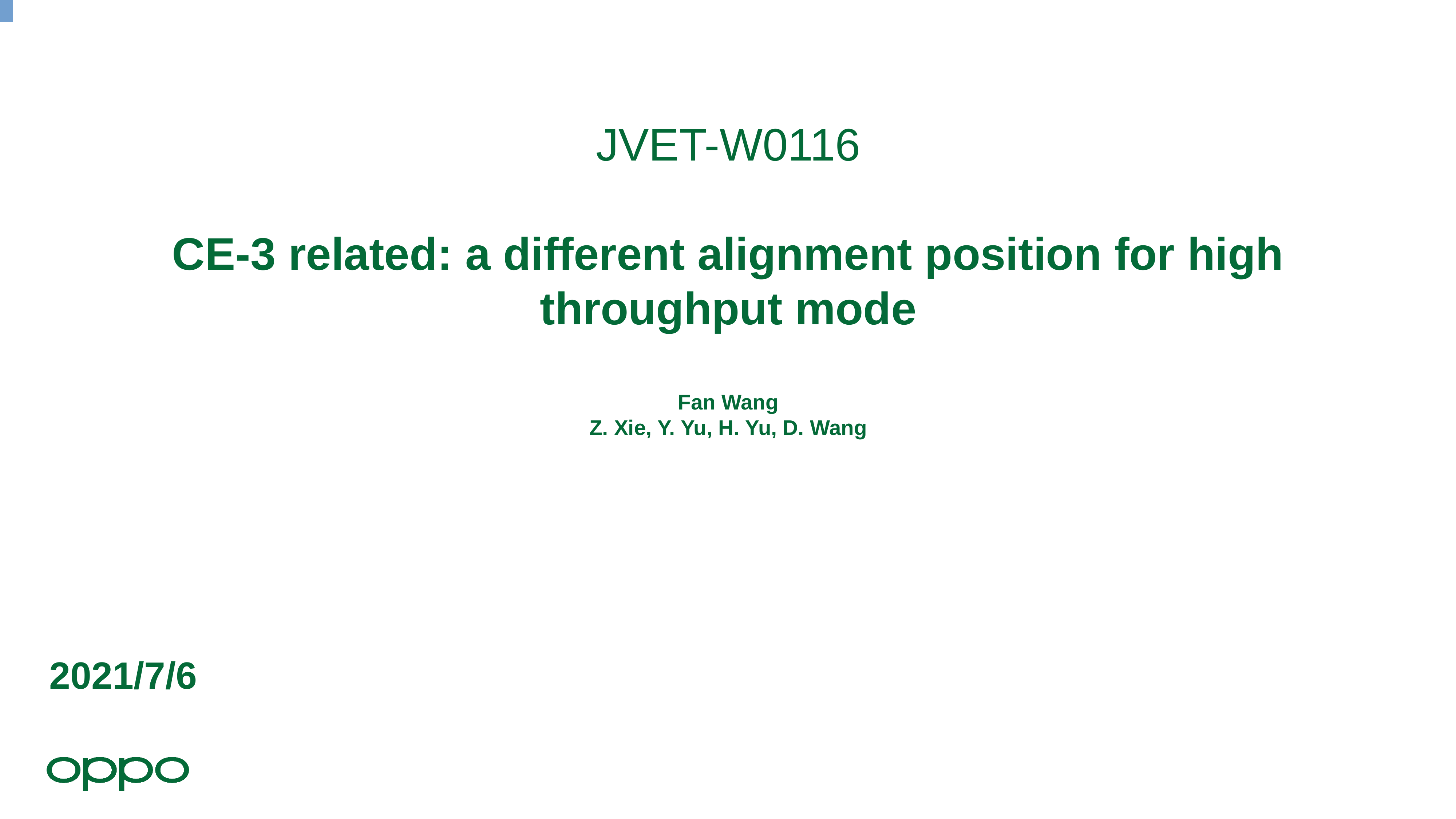

# JVET-W0116 CE-3 related: a different alignment position for high throughput mode Fan Wang Z. Xie, Y. Yu, H. Yu, D. Wang